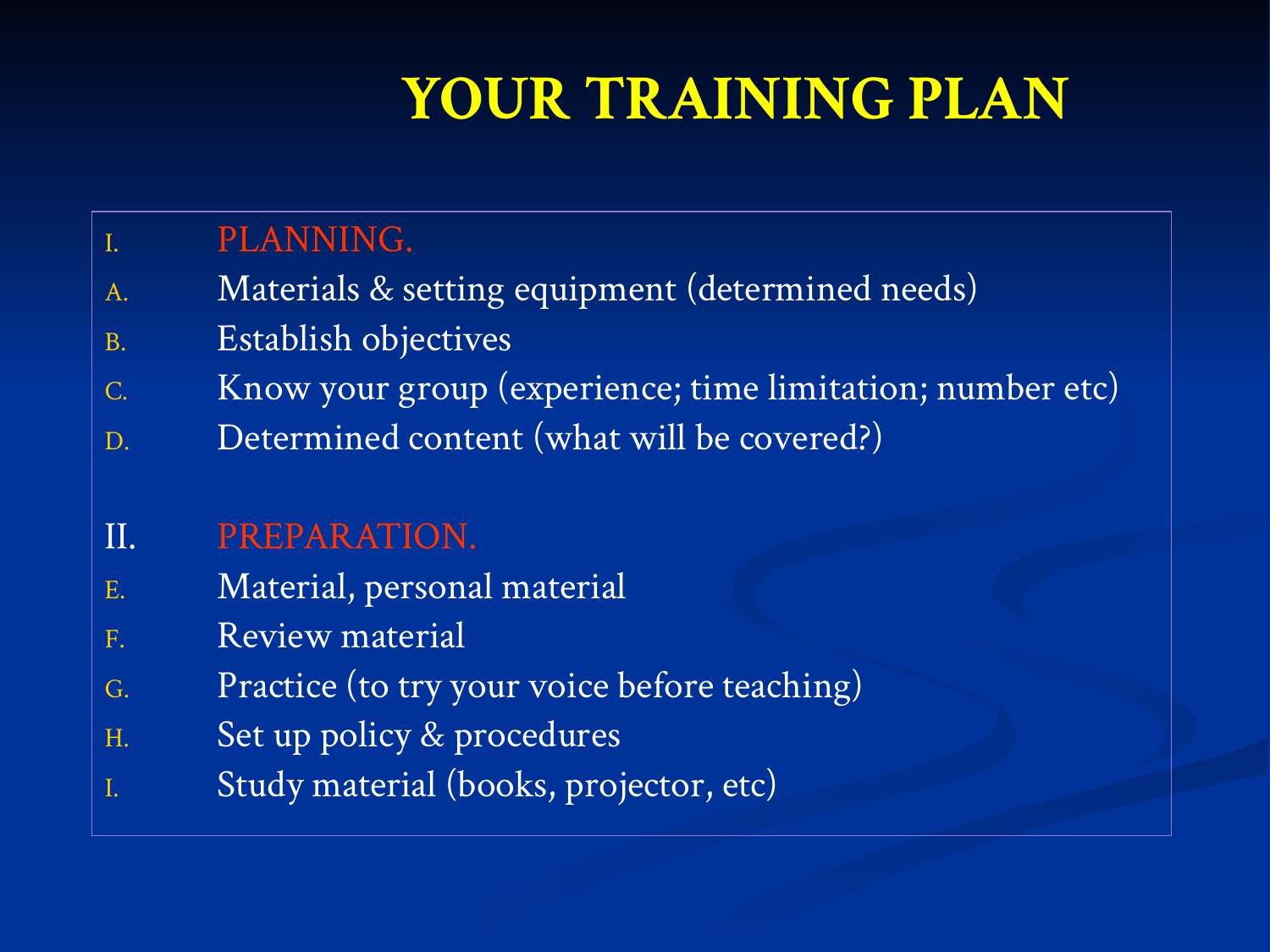

# YOUR TRAINING PLAN
PLANNING.
Materials & setting equipment (determined needs)
Establish objectives
Know your group (experience; time limitation; number etc)
Determined content (what will be covered?)

II. 	PREPARATION.
Material, personal material
Review material
Practice (to try your voice before teaching)
Set up policy & procedures
Study material (books, projector, etc)